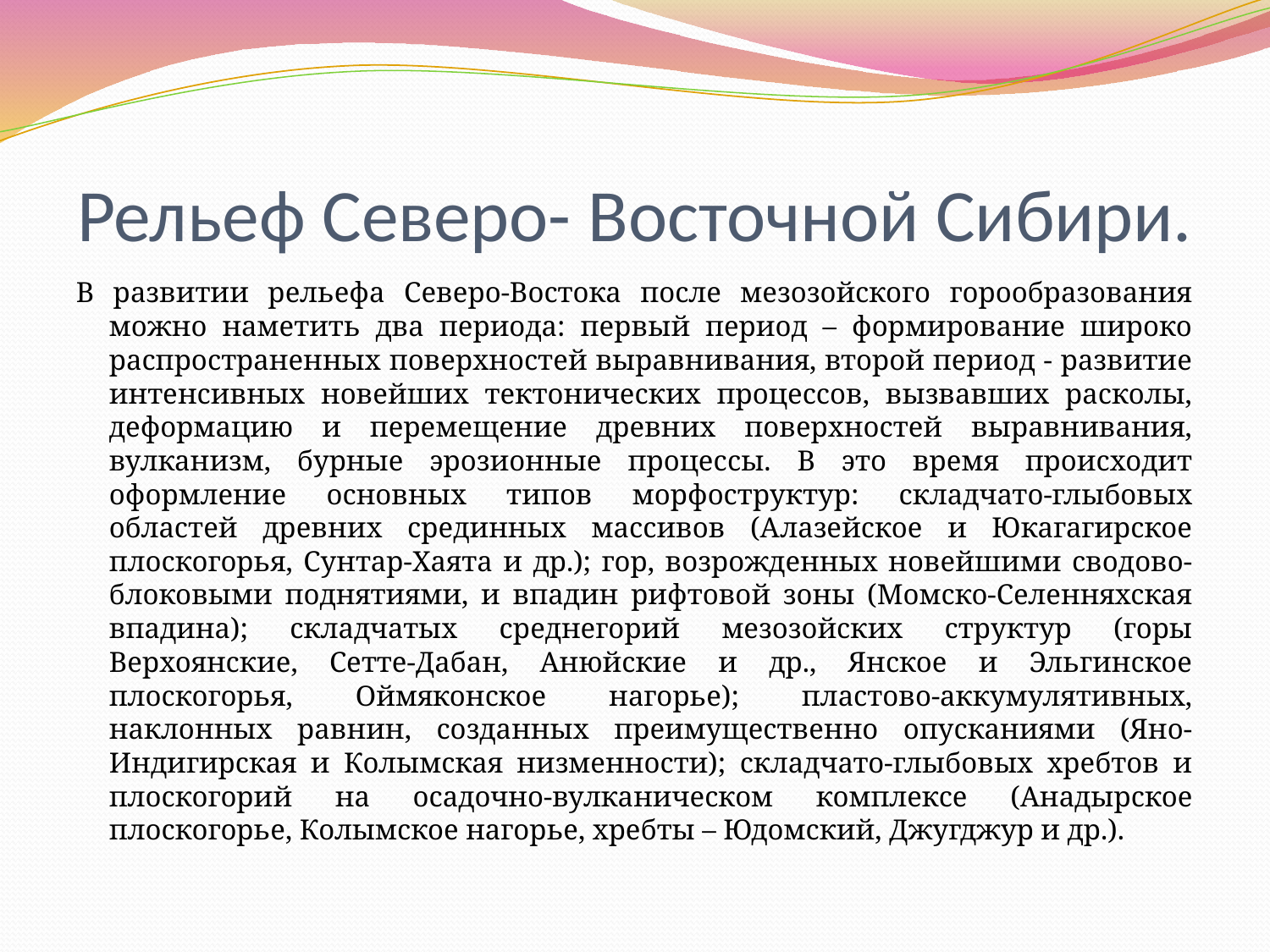

# Рельеф Северо- Восточной Сибири.
В развитии рельефа Северо-Востока после мезозойского горообразования можно наметить два периода: первый период – формирование широко распространенных поверхностей выравнивания, второй период - развитие интенсивных новейших тектонических процессов, вызвавших расколы, деформацию и перемещение древних поверхностей выравнивания, вулканизм, бурные эрозионные процессы. В это время происходит оформление основных типов морфоструктур: складчато-глыбовых областей древних срединных массивов (Алазейское и Юкагагирское плоскогорья, Сунтар-Хаята и др.); гор, возрожденных новейшими сводово-блоковыми поднятиями, и впадин рифтовой зоны (Момско-Селенняхская впадина); складчатых среднегорий мезозойских структур (горы Верхоянские, Сетте-Дабан, Анюйские и др., Янское и Эльгинское плоскогорья, Оймяконское нагорье); пластово-аккумулятивных, наклонных равнин, созданных преимущественно опусканиями (Яно-Индигирская и Колымская низменности); складчато-глыбовых хребтов и плоскогорий на осадочно-вулканическом комплексе (Анадырское плоскогорье, Колымское нагорье, хребты – Юдомский, Джугджур и др.).